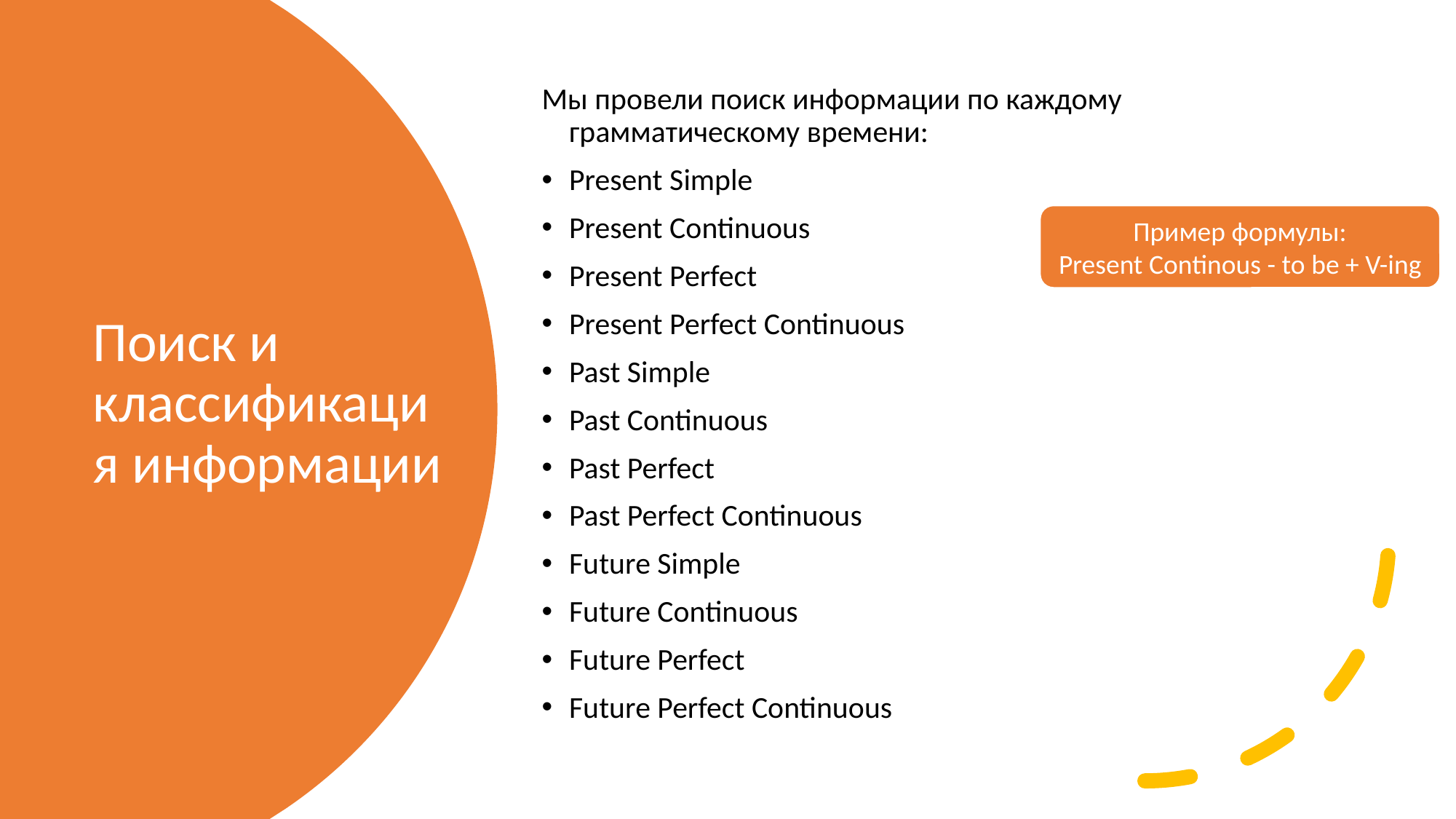

Мы провели поиск информации по каждому грамматическому времени:
Present Simple
Present Continuous
Present Perfect
Present Perfect Continuous
Past Simple
Past Continuous
Past Perfect
Past Perfect Continuous
Future Simple
Future Continuous
Future Perfect
Future Perfect Continuous
# Поиск и классификация информации
Пример формулы:
Present Continous - to be + V-ing